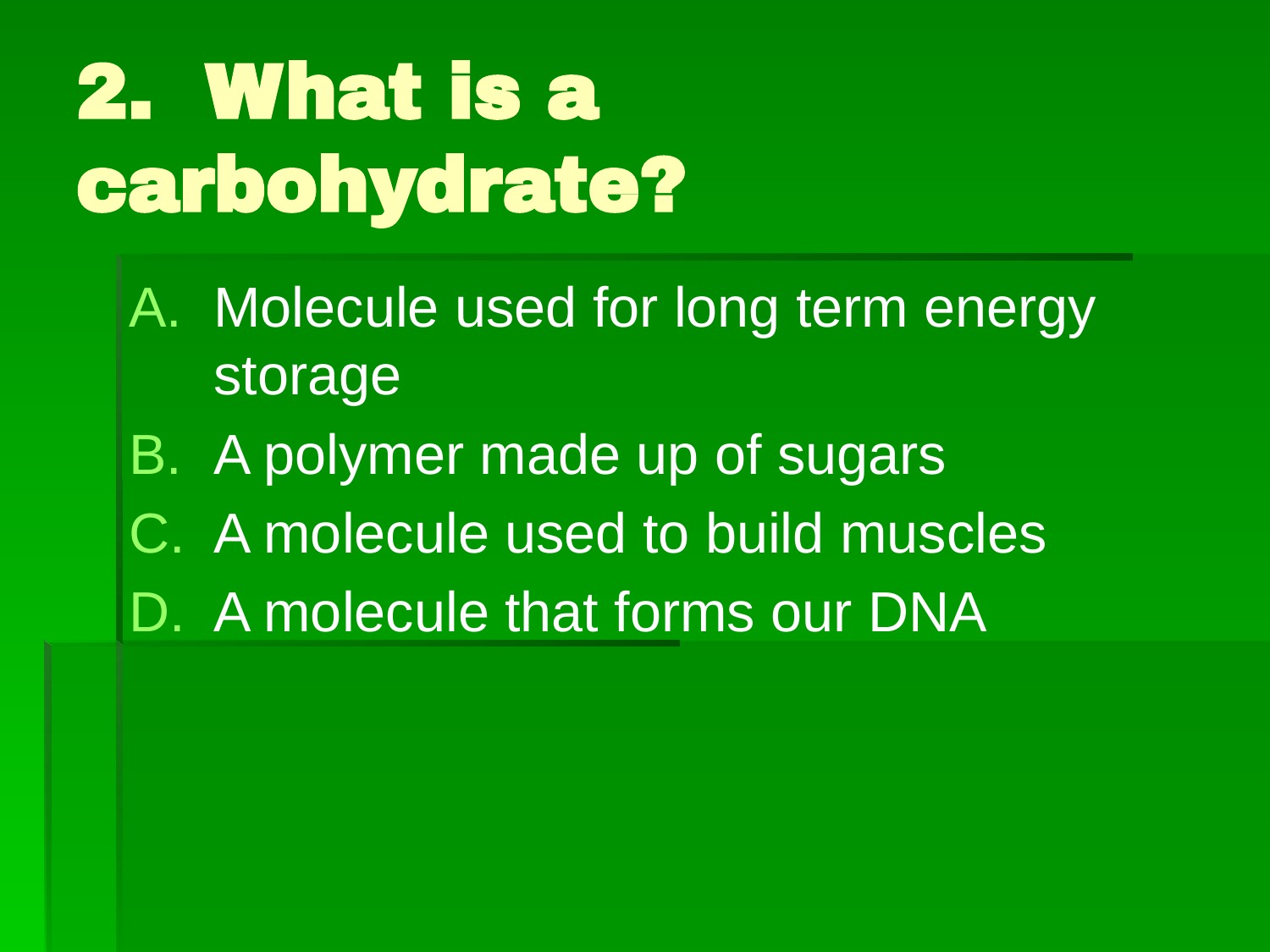

# 2.  What is a carbohydrate?
Molecule used for long term energy storage
A polymer made up of sugars
A molecule used to build muscles
A molecule that forms our DNA